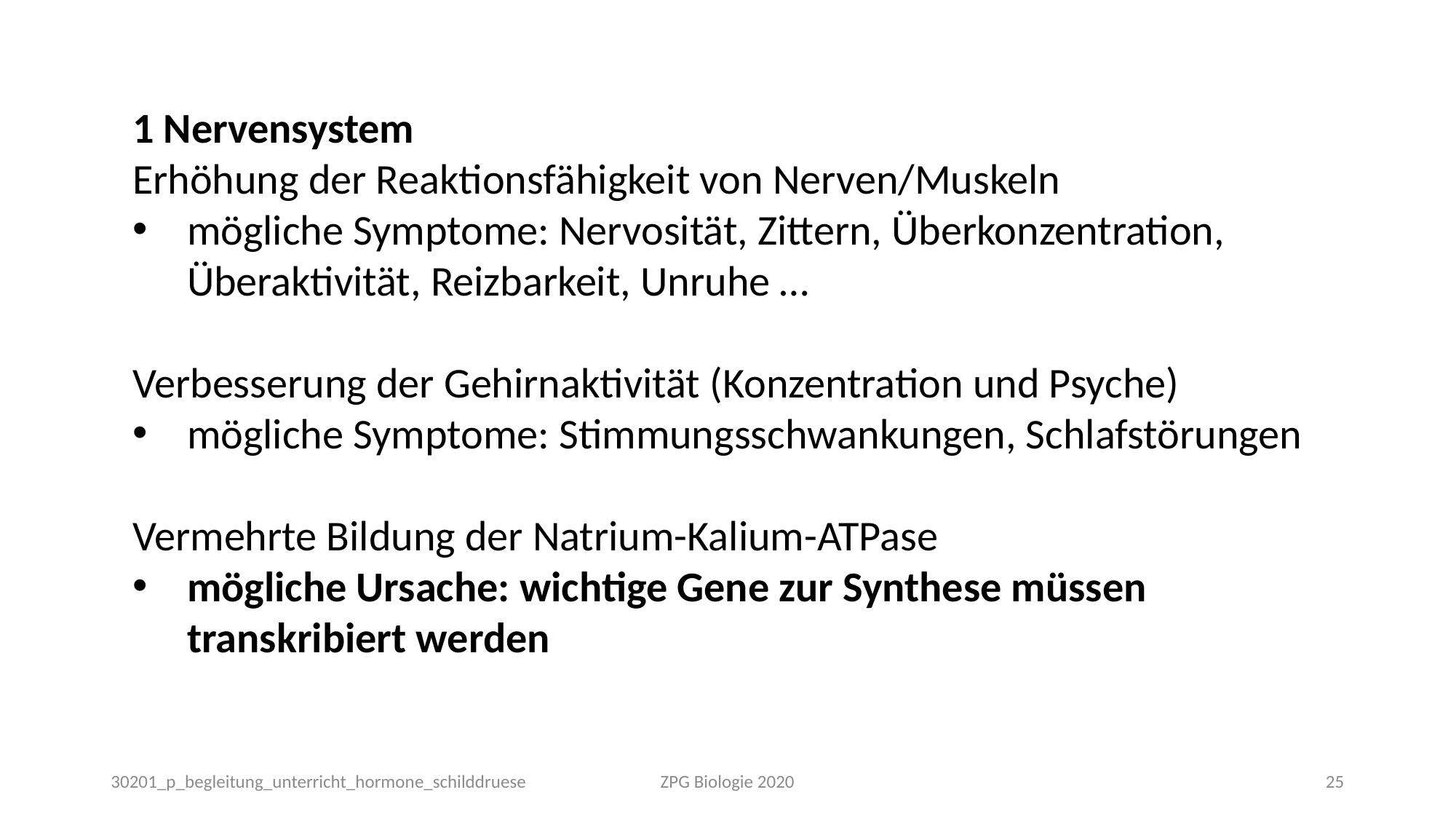

1 Nervensystem
Erhöhung der Reaktionsfähigkeit von Nerven/Muskeln
mögliche Symptome: Nervosität, Zittern, Überkonzentration, Überaktivität, Reizbarkeit, Unruhe …

Verbesserung der Gehirnaktivität (Konzentration und Psyche)
mögliche Symptome: Stimmungsschwankungen, Schlafstörungen

Vermehrte Bildung der Natrium-Kalium-ATPase
mögliche Ursache: wichtige Gene zur Synthese müssen transkribiert werden

30201_p_begleitung_unterricht_hormone_schilddruese
ZPG Biologie 2020
25